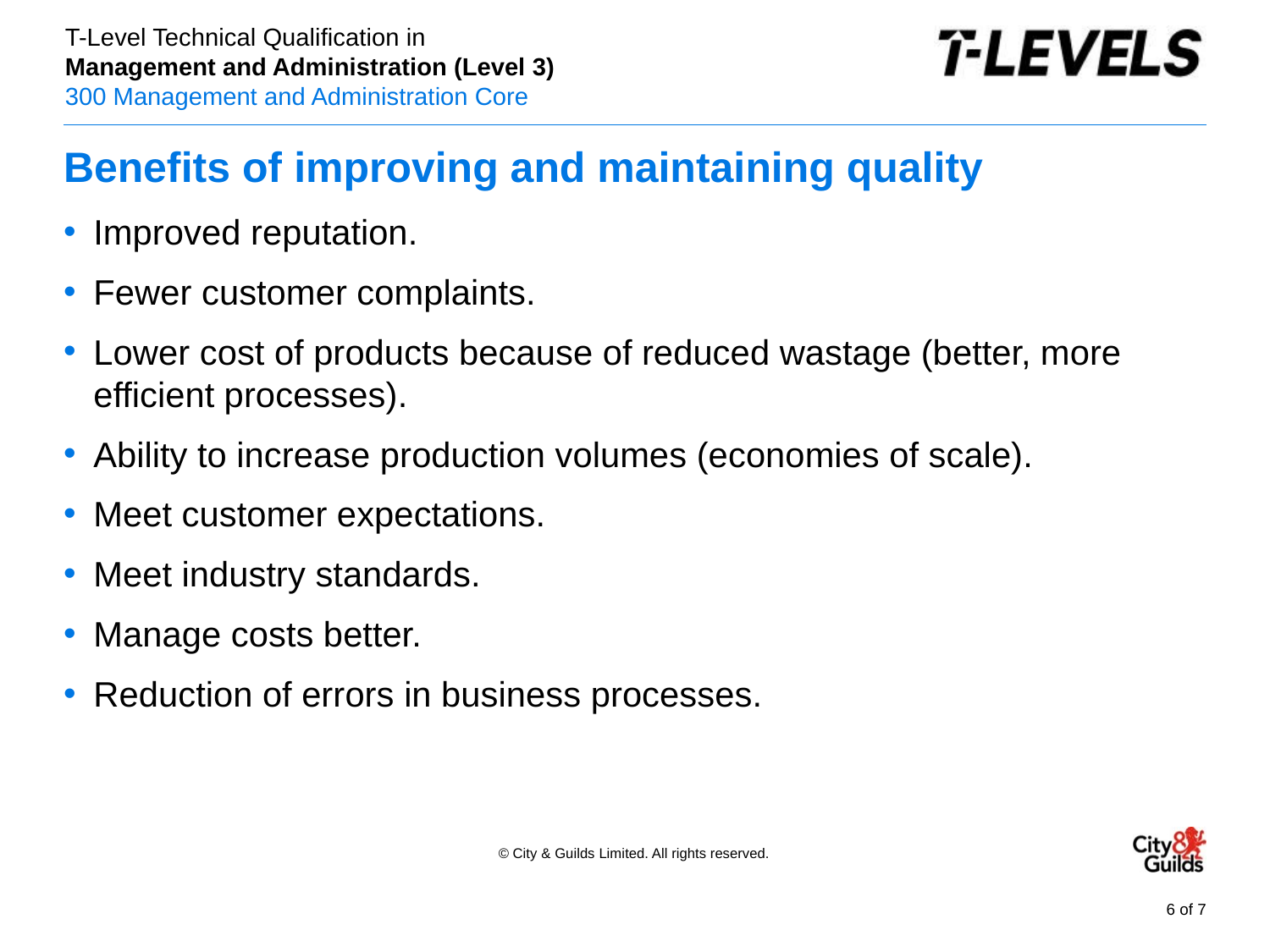

# Benefits of improving and maintaining quality
Improved reputation.
Fewer customer complaints.
Lower cost of products because of reduced wastage (better, more efficient processes).
Ability to increase production volumes (economies of scale).
Meet customer expectations.
Meet industry standards.
Manage costs better.
Reduction of errors in business processes.